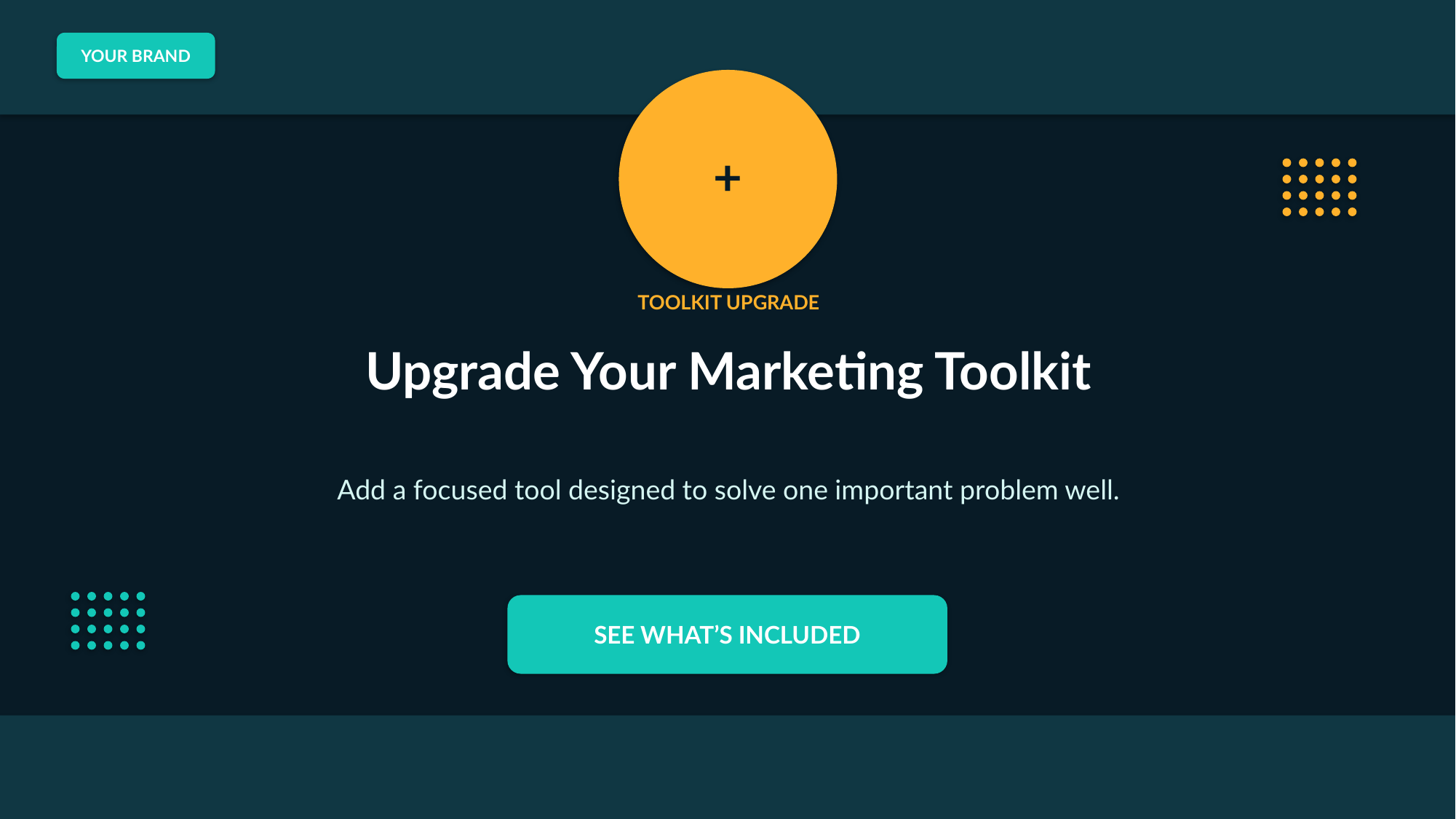

YOUR BRAND

+

TOOLKIT UPGRADE
Upgrade Your Marketing Toolkit
Add a focused tool designed to solve one important problem well.

SEE WHAT’S INCLUDED

PAUSE • NOTICE • CLICK